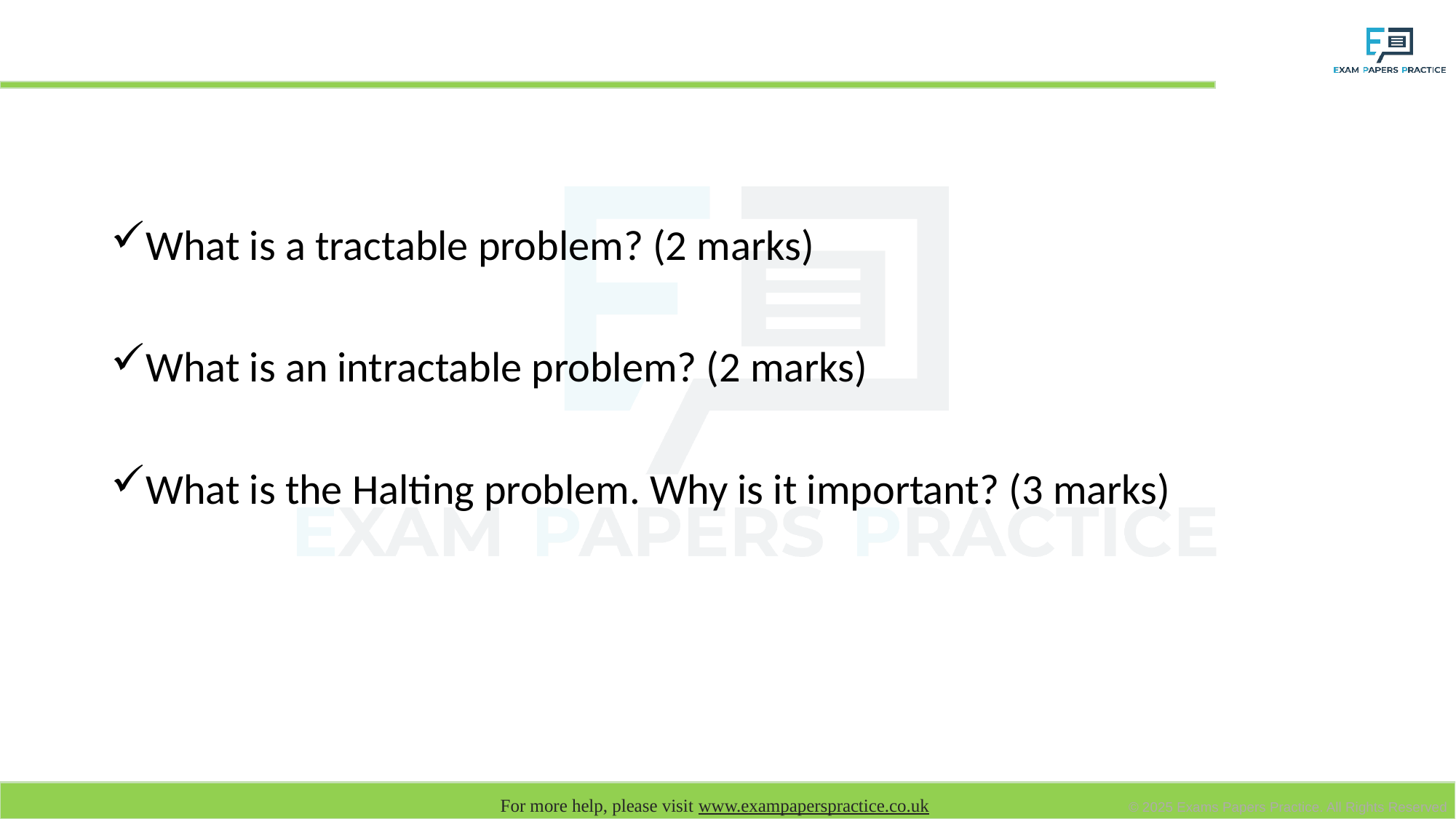

# Plenary
What is a tractable problem? (2 marks)

What is an intractable problem? (2 marks)

What is the Halting problem. Why is it important? (3 marks)